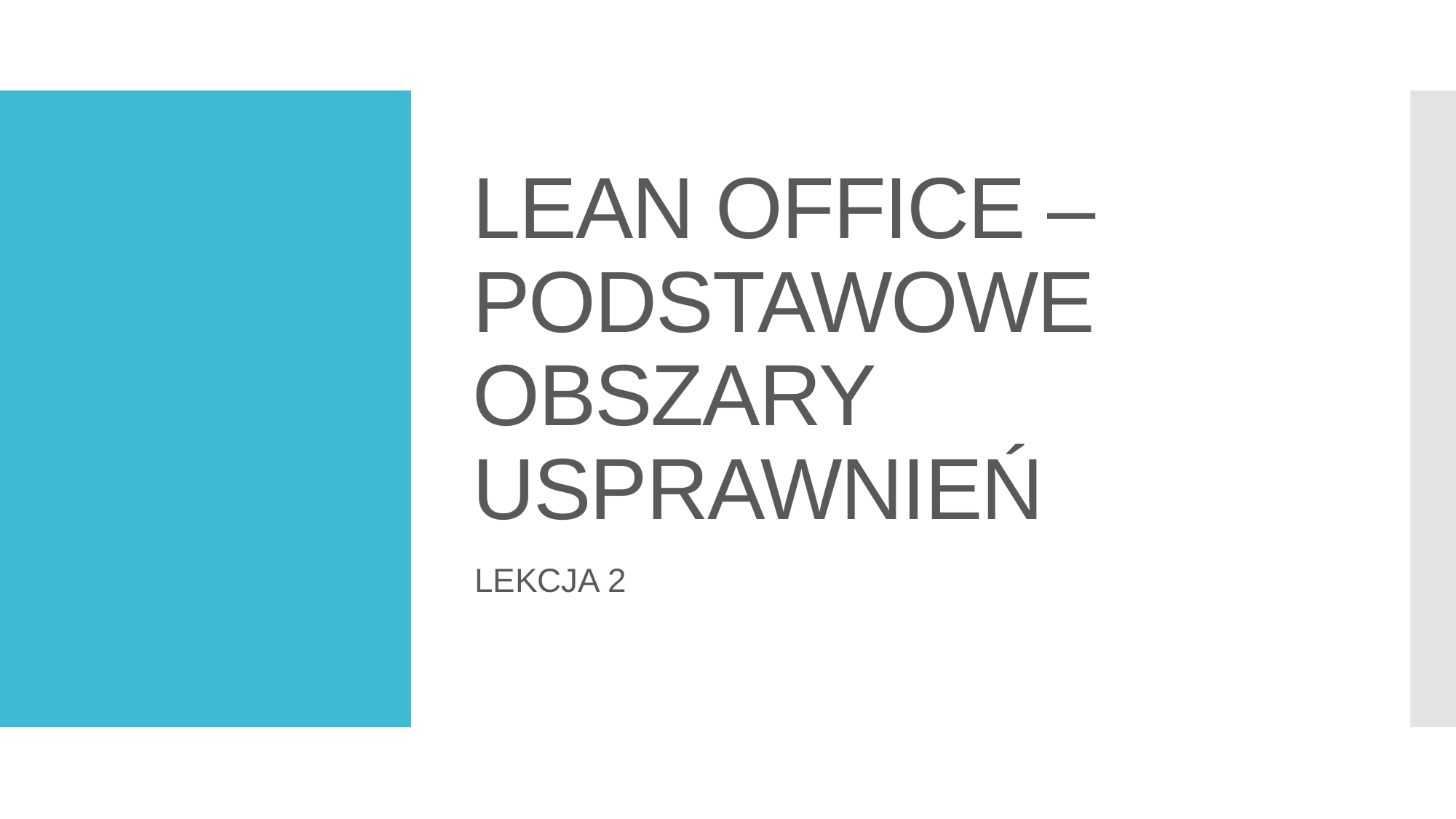

# LEAN OFFICE – PODSTAWOWE OBSZARY USPRAWNIEŃ
LEKCJA 2